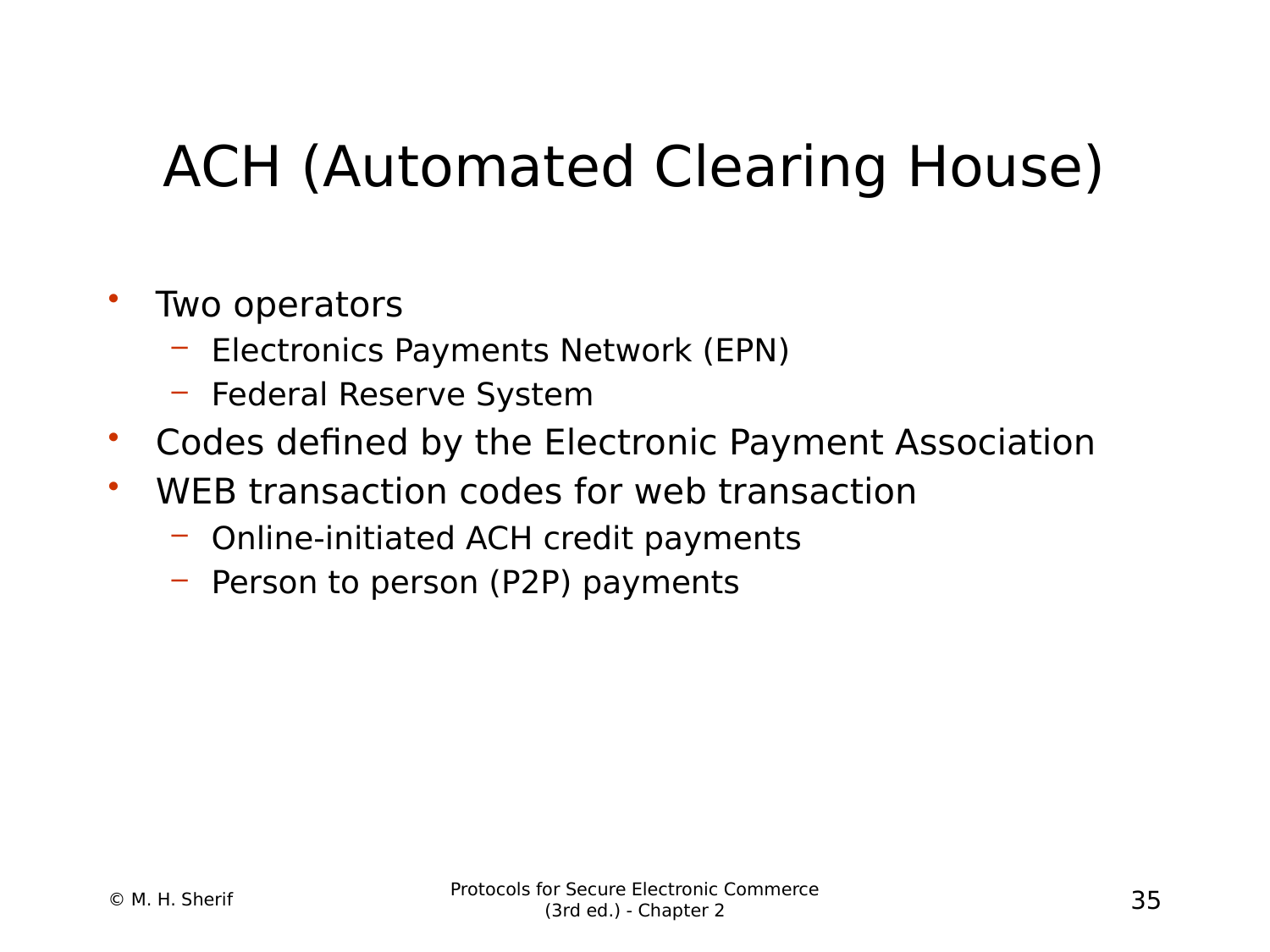

# ACH (Automated Clearing House)
Two operators
Electronics Payments Network (EPN)
Federal Reserve System
Codes defined by the Electronic Payment Association
WEB transaction codes for web transaction
Online-initiated ACH credit payments
Person to person (P2P) payments
© M. H. Sherif
Protocols for Secure Electronic Commerce (3rd ed.) - Chapter 2
35